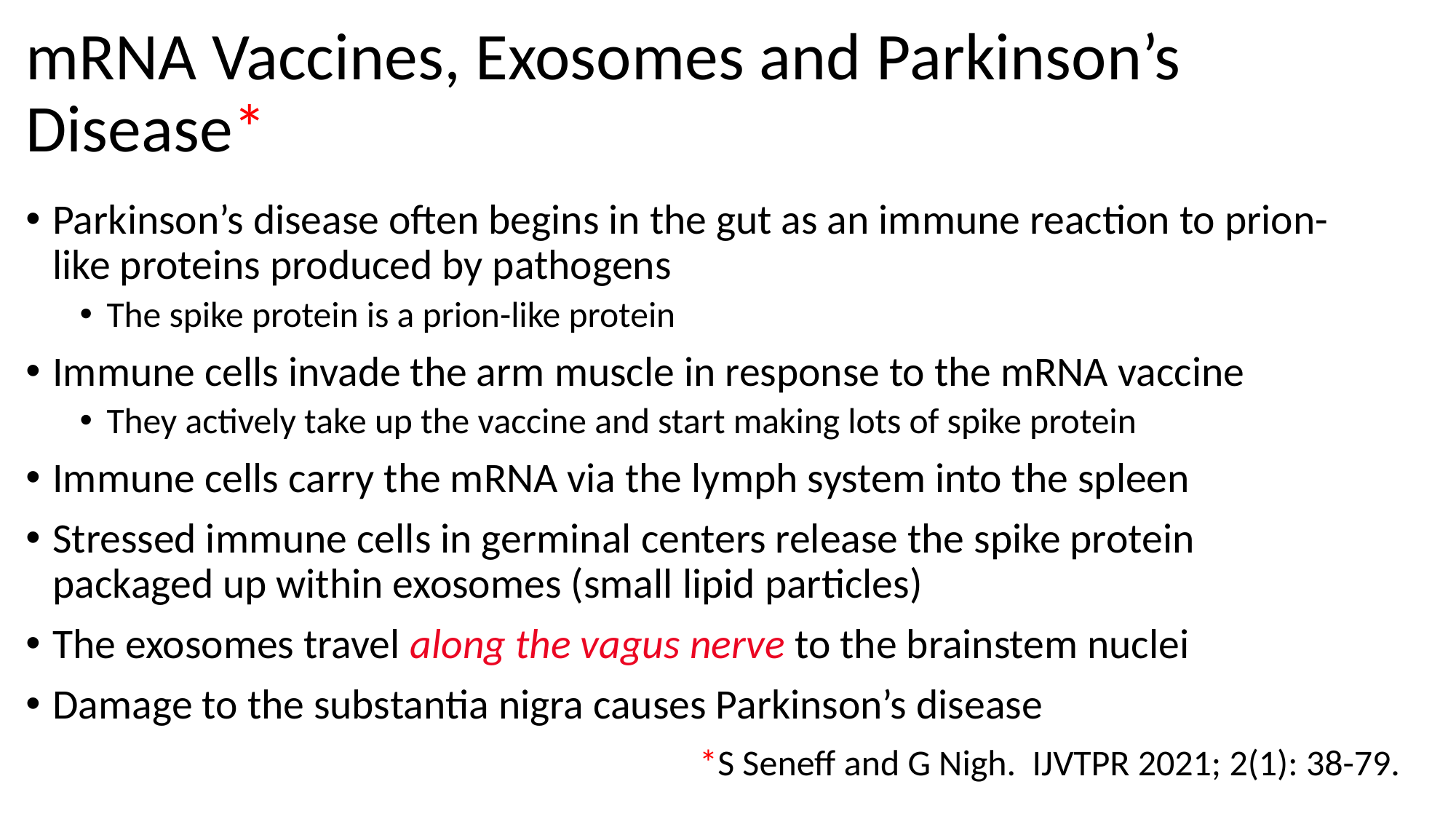

# mRNA Vaccines, Exosomes and Parkinson’s Disease*
Parkinson’s disease often begins in the gut as an immune reaction to prion-like proteins produced by pathogens
The spike protein is a prion-like protein
Immune cells invade the arm muscle in response to the mRNA vaccine
They actively take up the vaccine and start making lots of spike protein
Immune cells carry the mRNA via the lymph system into the spleen
Stressed immune cells in germinal centers release the spike protein packaged up within exosomes (small lipid particles)
The exosomes travel along the vagus nerve to the brainstem nuclei
Damage to the substantia nigra causes Parkinson’s disease

*S Seneff and G Nigh.  IJVTPR 2021; 2(1): 38-79.